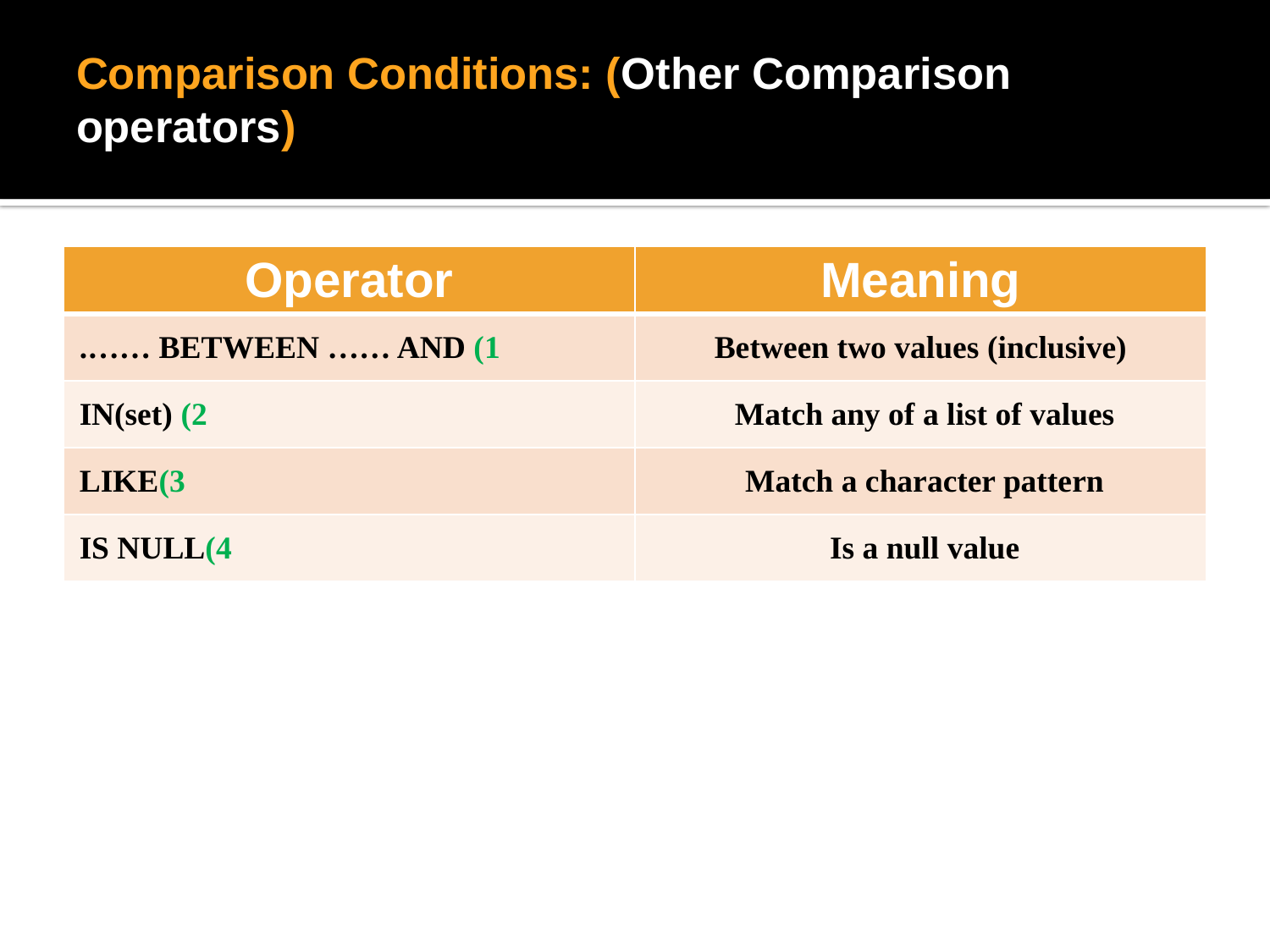

# Comparison Conditions: (Other Comparison operators)
| Operator | Meaning |
| --- | --- |
| 1) BETWEEN …… AND ……. | Between two values (inclusive) |
| 2) IN(set) | Match any of a list of values |
| 3)LIKE | Match a character pattern |
| 4)IS NULL | Is a null value |